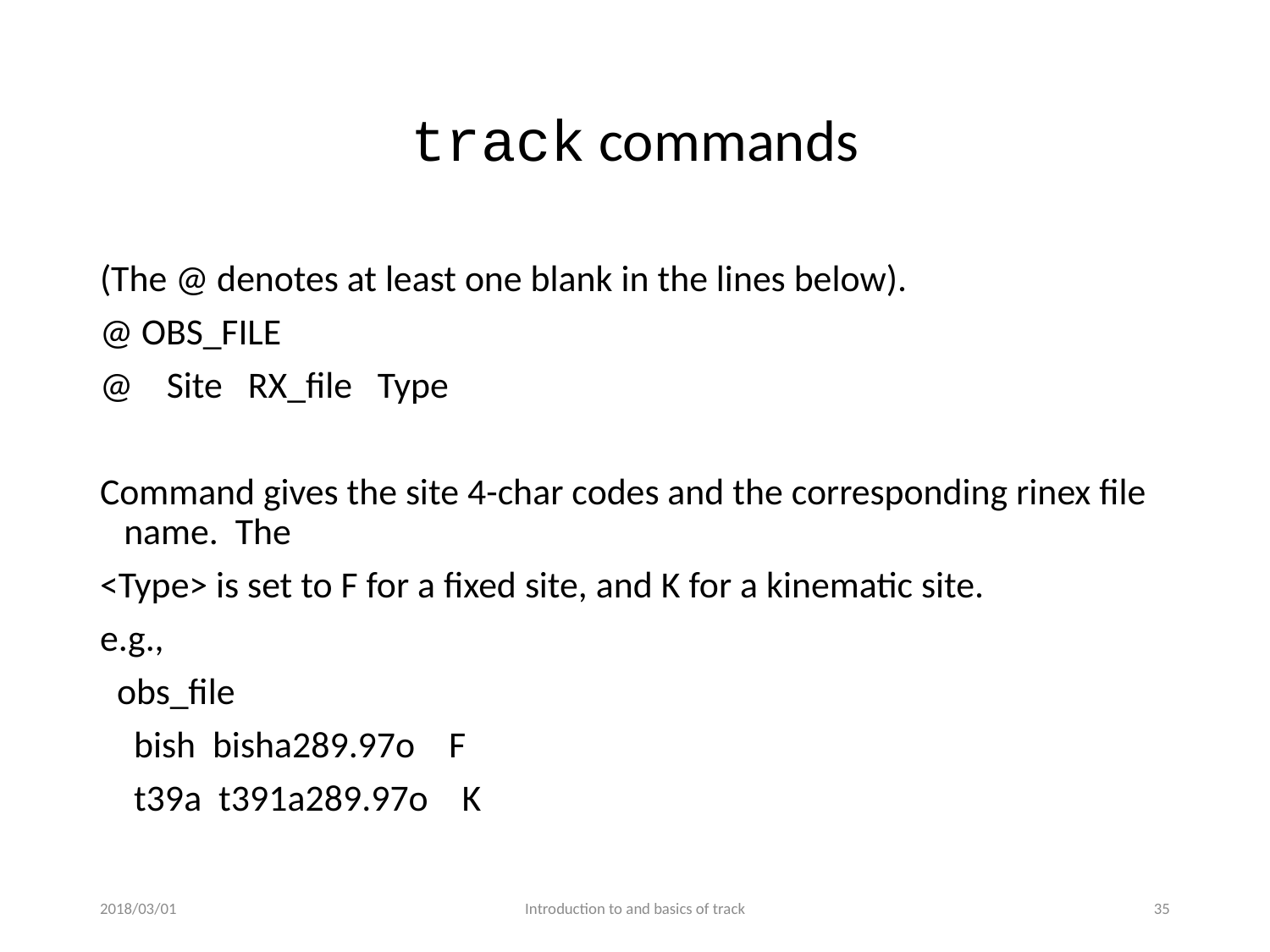

# track commands
(The @ denotes at least one blank in the lines below).
@ OBS_FILE
@    Site   RX_file   Type

Command gives the site 4-char codes and the corresponding rinex file name.  The
<Type> is set to F for a fixed site, and K for a kinematic site.
e.g.,
  obs_file
    bish  bisha289.97o    F
    t39a  t391a289.97o    K

2018/03/01
Introduction to and basics of track
35